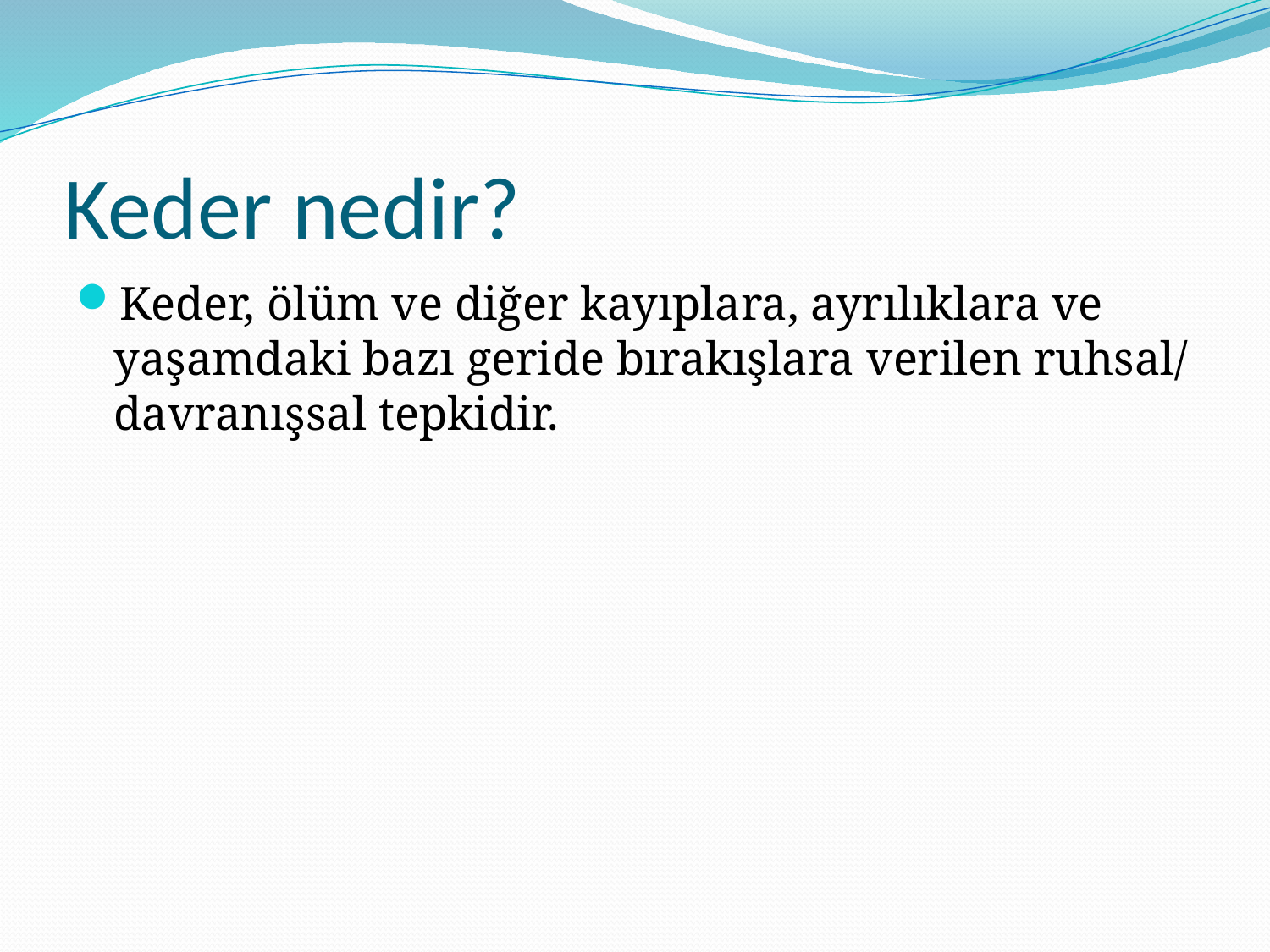

# Keder nedir?
Keder, ölüm ve diğer kayıplara, ayrılıklara ve yaşamdaki bazı geride bırakışlara verilen ruhsal/ davranışsal tepkidir.